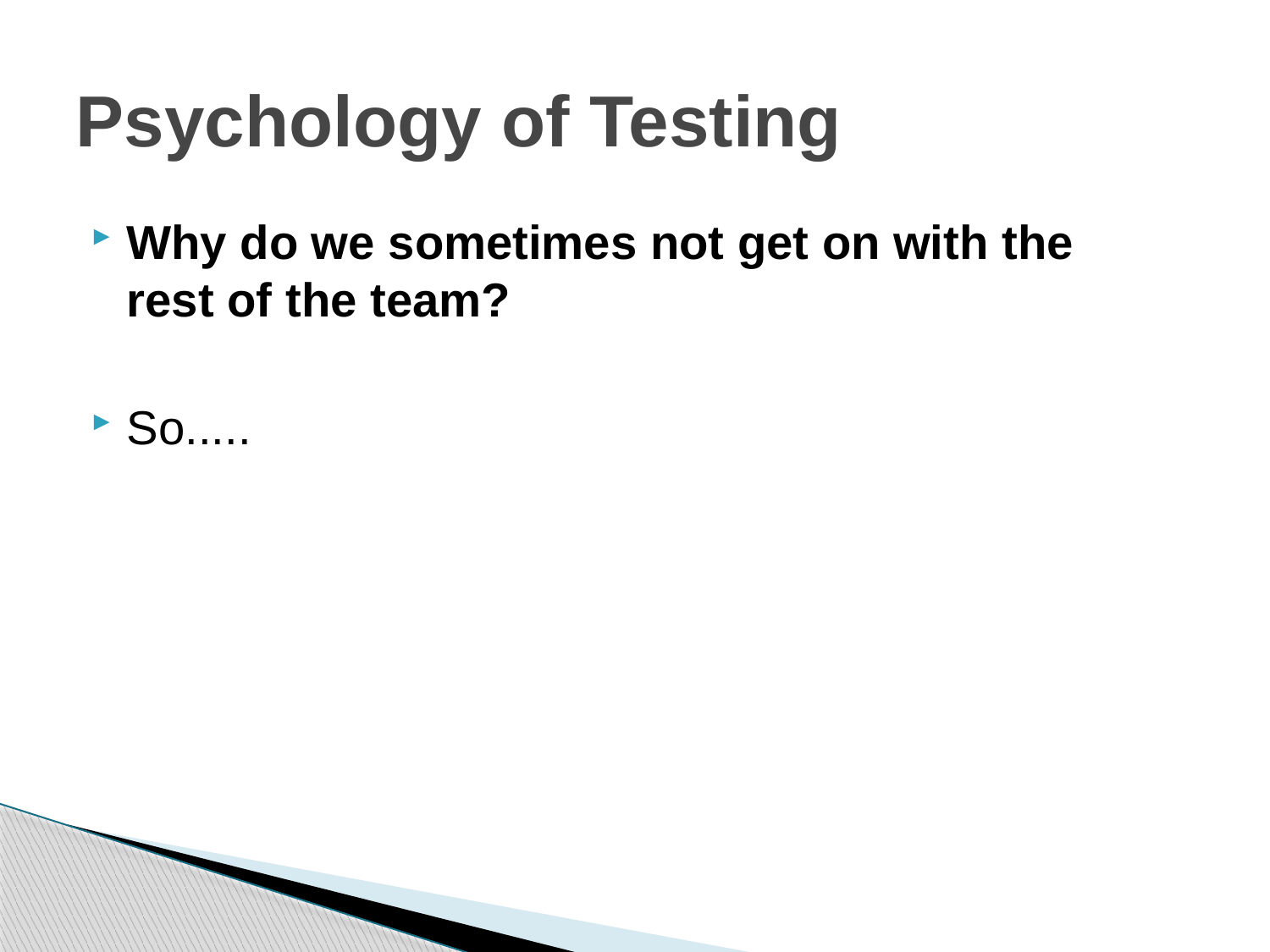

# Psychology of Testing
Why do we sometimes not get on with the rest of the team?

So.....